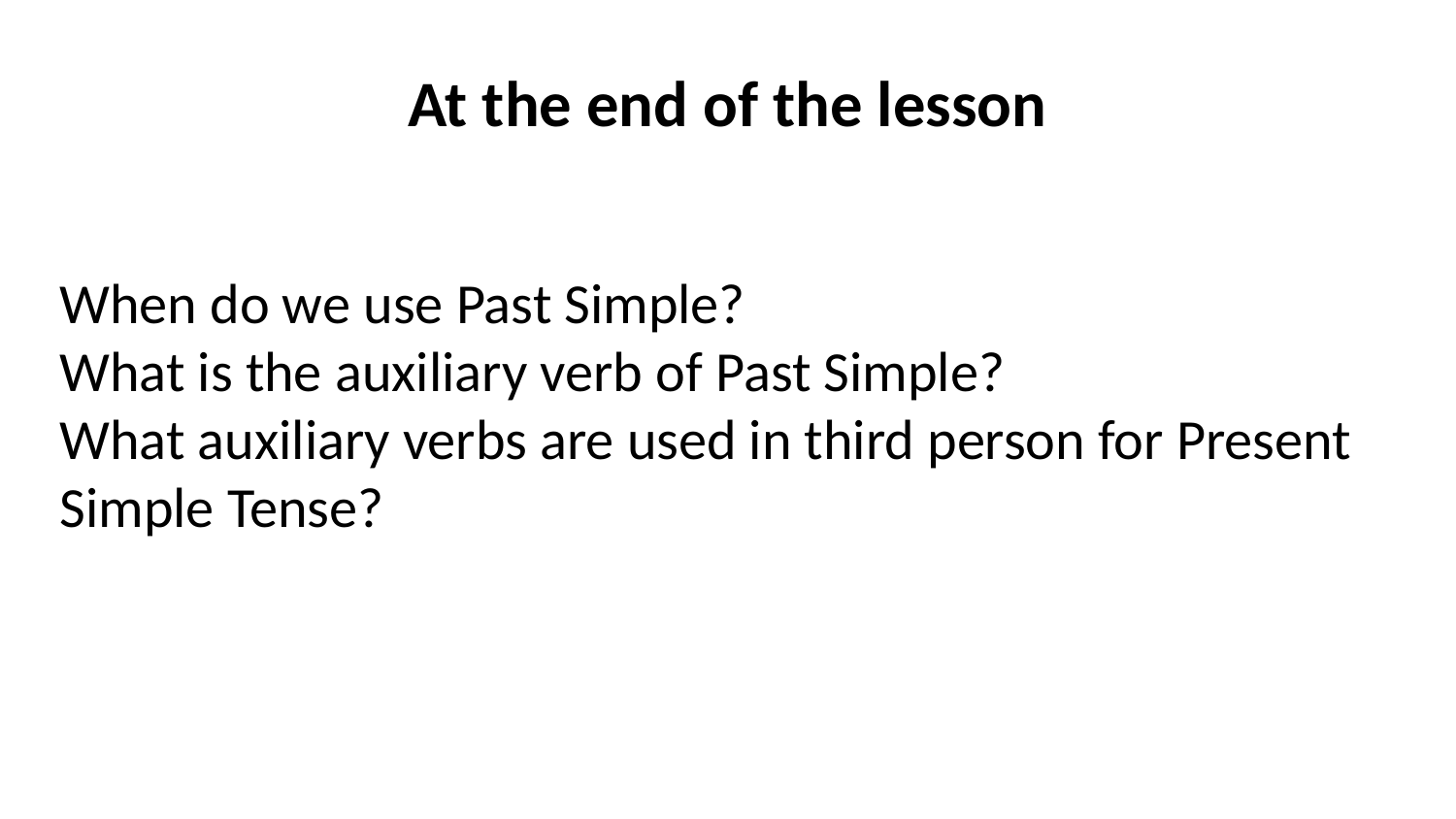

At the end of the lesson
When do we use Past Simple?
What is the auxiliary verb of Past Simple?
What auxiliary verbs are used in third person for Present Simple Tense?